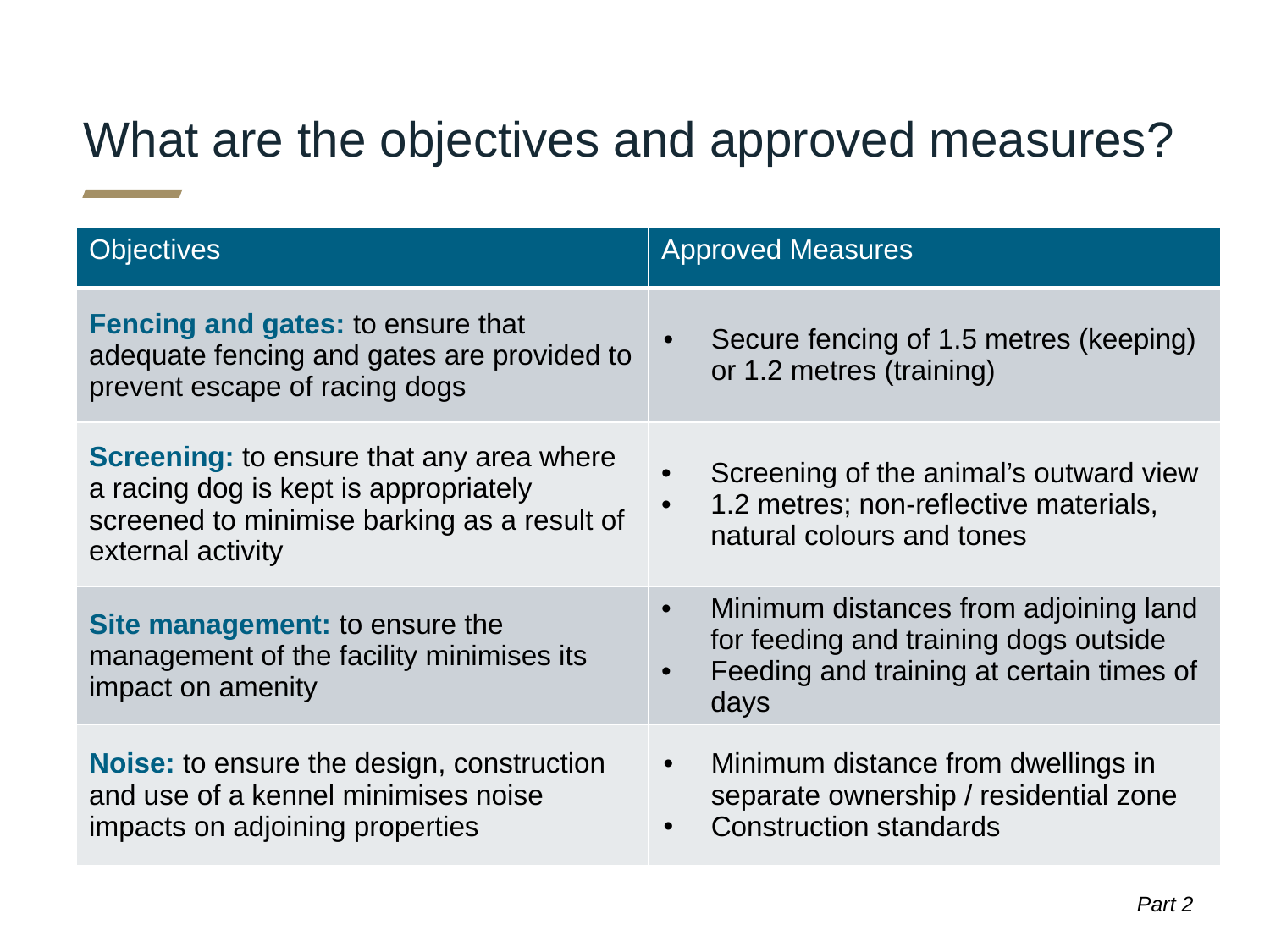

# What are the objectives and approved measures?
| Objectives | Approved Measures |
| --- | --- |
| Fencing and gates: to ensure that adequate fencing and gates are provided to prevent escape of racing dogs | Secure fencing of 1.5 metres (keeping) or 1.2 metres (training) |
| Screening: to ensure that any area where a racing dog is kept is appropriately screened to minimise barking as a result of external activity | Screening of the animal’s outward view 1.2 metres; non-reflective materials, natural colours and tones |
| Site management: to ensure the management of the facility minimises its impact on amenity | Minimum distances from adjoining land for feeding and training dogs outside Feeding and training at certain times of days |
| Noise: to ensure the design, construction and use of a kennel minimises noise impacts on adjoining properties | Minimum distance from dwellings in separate ownership / residential zone Construction standards |
Part 2